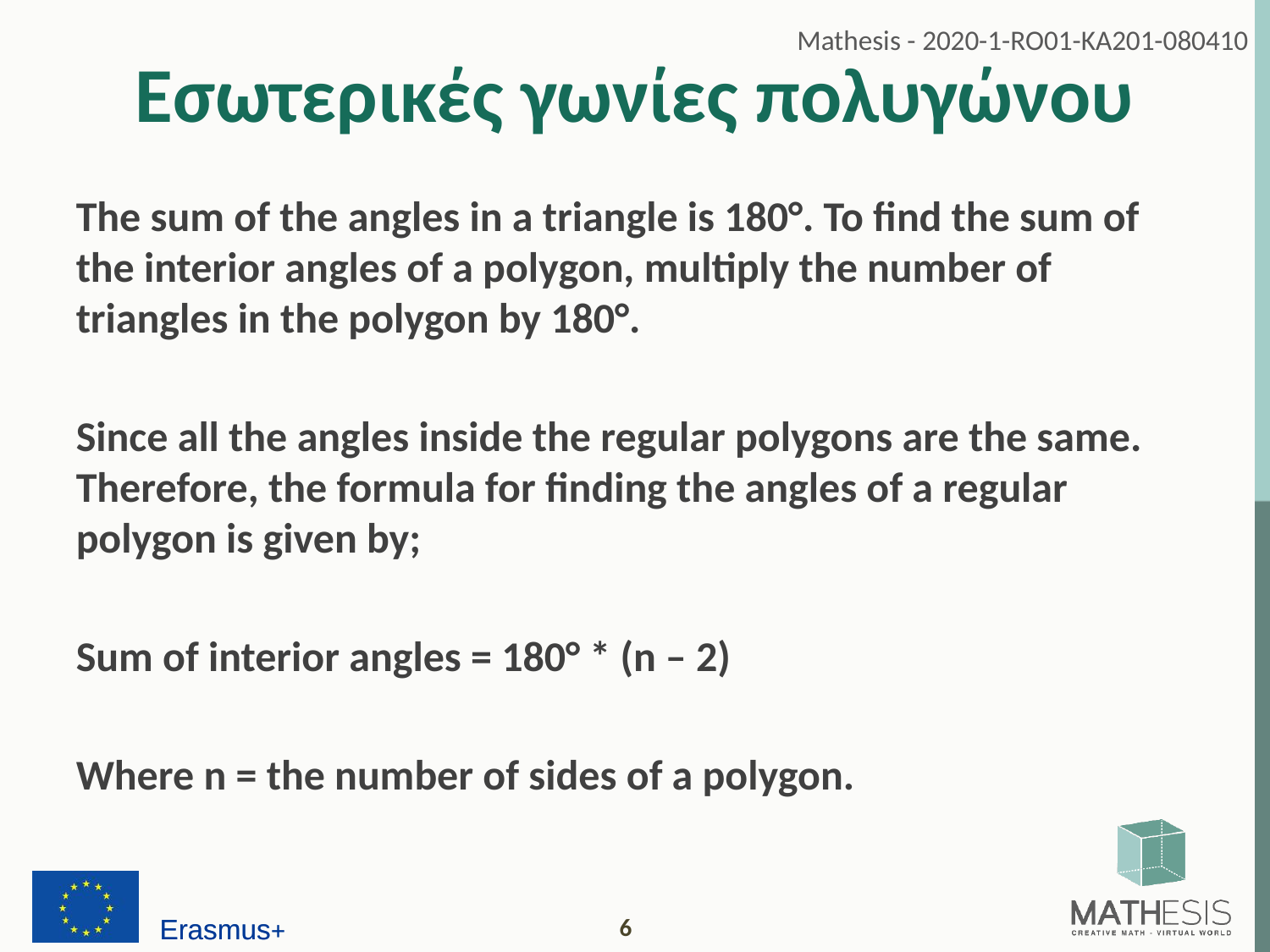

# Εσωτερικές γωνίες πολυγώνου
The sum of the angles in a triangle is 180°. To find the sum of the interior angles of a polygon, multiply the number of triangles in the polygon by 180°.

Since all the angles inside the regular polygons are the same. Therefore, the formula for finding the angles of a regular polygon is given by;

Sum of interior angles = 180° * (n – 2)

Where n = the number of sides of a polygon.